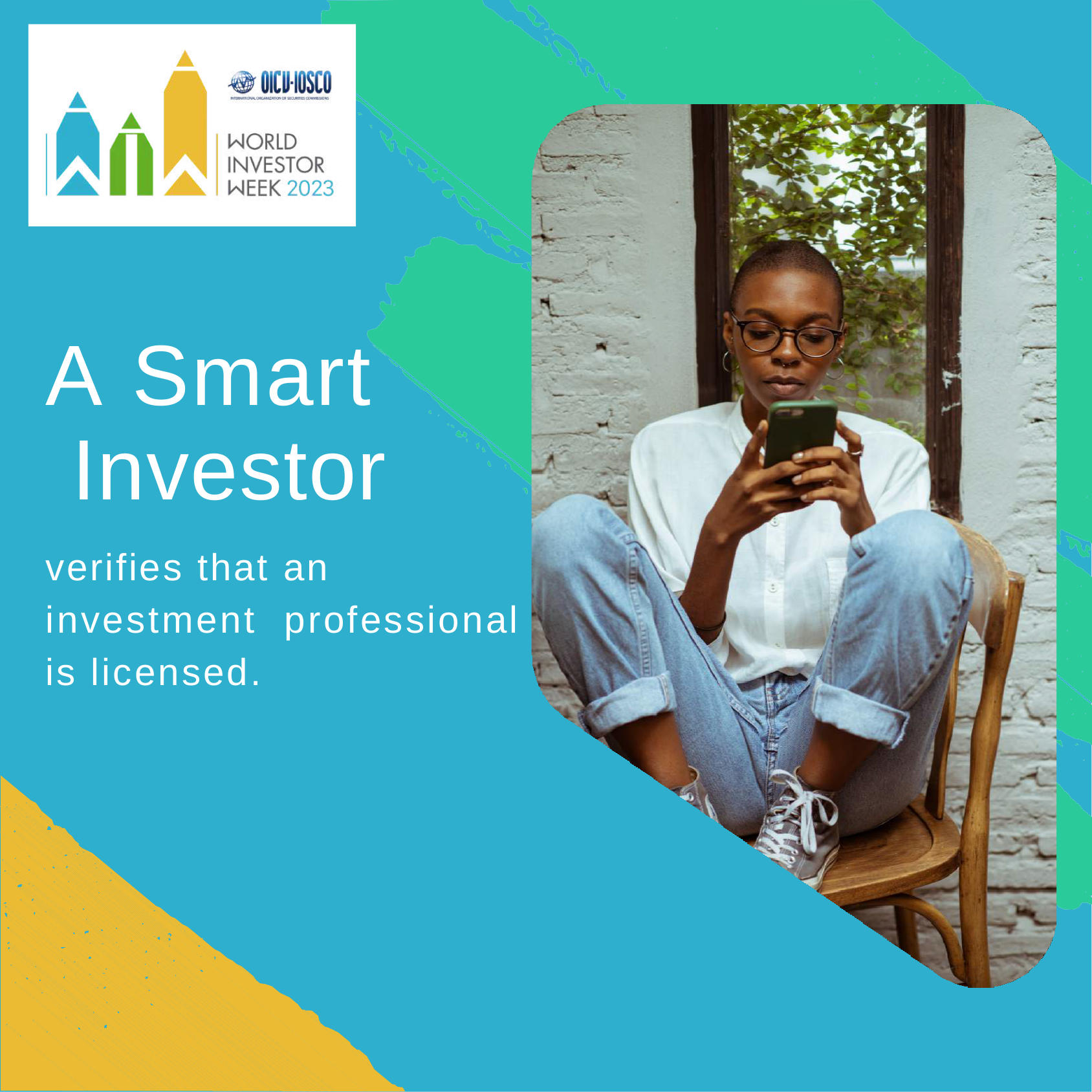

# A Smart  Investor
verifies that an  investment  professional is licensed.